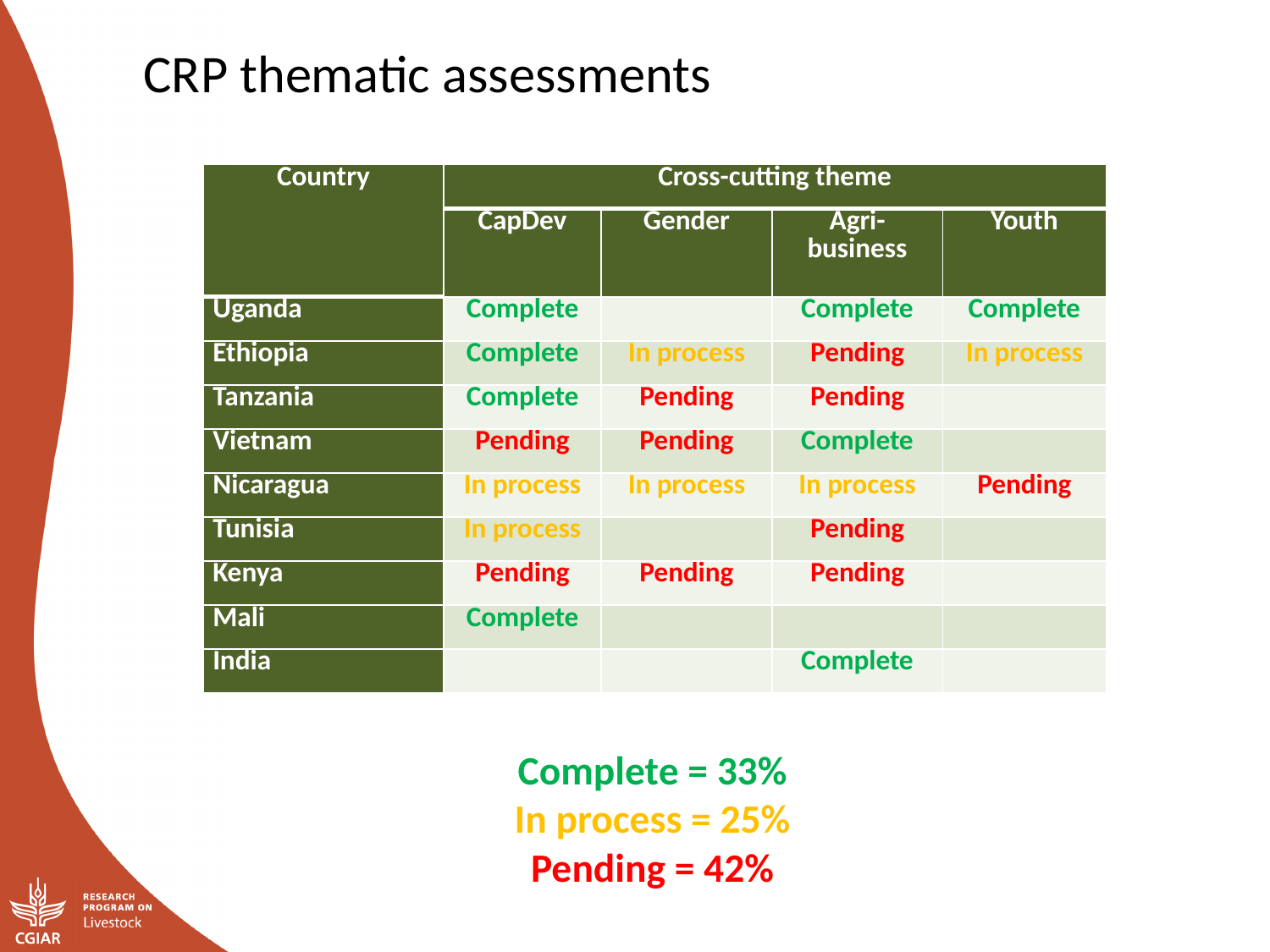

CRP thematic assessments
| Country | Cross-cutting theme |  |  |  |
| --- | --- | --- | --- | --- |
|  | CapDev | Gender | Agri-business | Youth |
| Uganda | Complete |  | Complete | Complete |
| Ethiopia | Complete | In process | Pending | In process |
| Tanzania | Complete | Pending | Pending |  |
| Vietnam | Pending | Pending | Complete |  |
| Nicaragua | In process | In process | In process | Pending |
| Tunisia | In process |  | Pending |  |
| Kenya | Pending | Pending | Pending |  |
| Mali | Complete |  |  |  |
| India |  |  | Complete |  |
Complete = 33%
In process = 25%
Pending = 42%